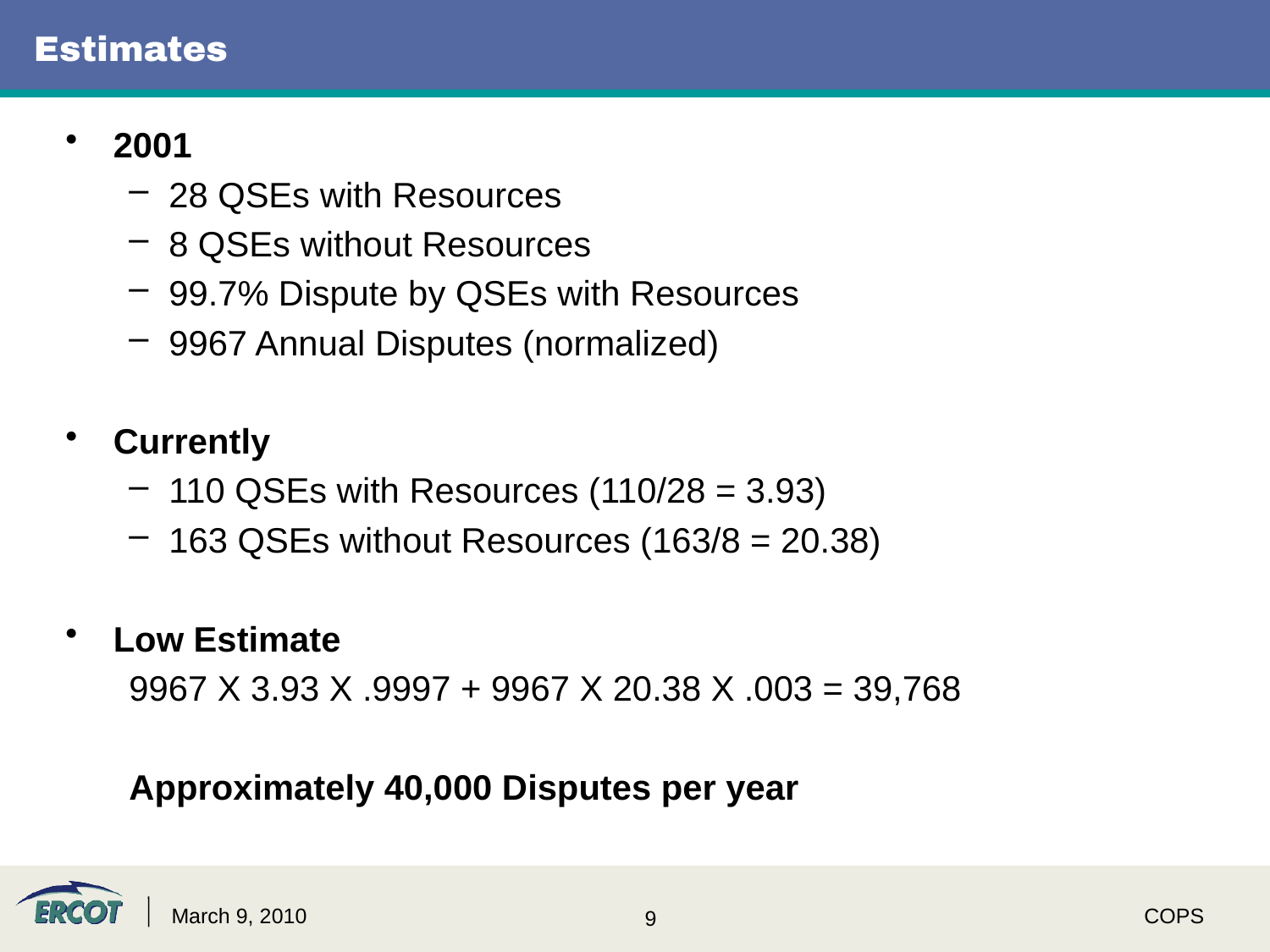

# Estimates
2001
28 QSEs with Resources
8 QSEs without Resources
99.7% Dispute by QSEs with Resources
9967 Annual Disputes (normalized)

Currently
110 QSEs with Resources (110/28 = 3.93)
163 QSEs without Resources (163/8 = 20.38)

Low Estimate
9967 X 3.93 X .9997 + 9967 X 20.38 X .003 = 39,768

Approximately 40,000 Disputes per year

March 9, 2010
COPS